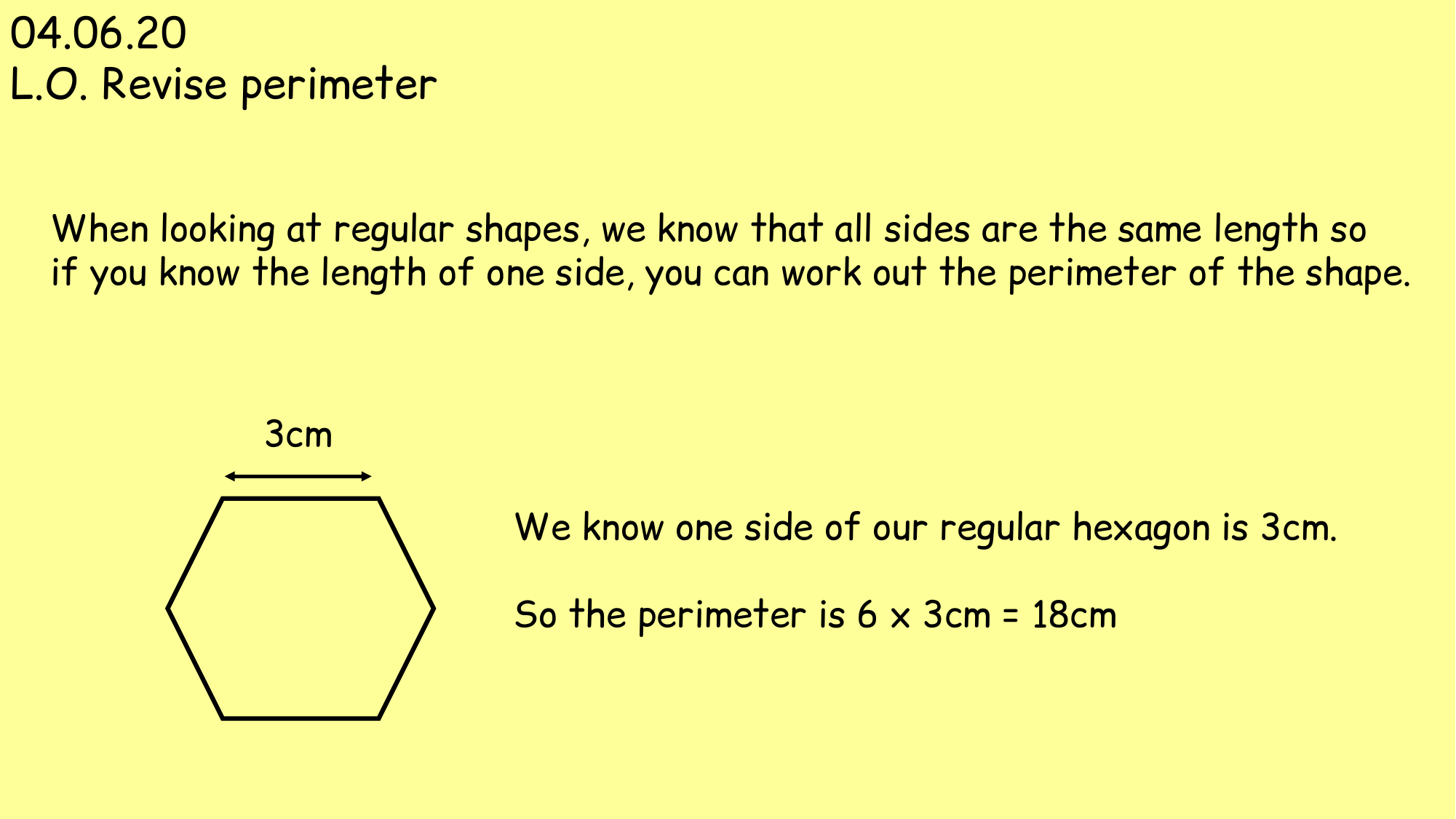

04.06.20
L.O. Revise perimeter
When looking at regular shapes, we know that all sides are the same length so
if you know the length of one side, you can work out the perimeter of the shape.
3cm
We know one side of our regular hexagon is 3cm.

So the perimeter is 6 x 3cm = 18cm